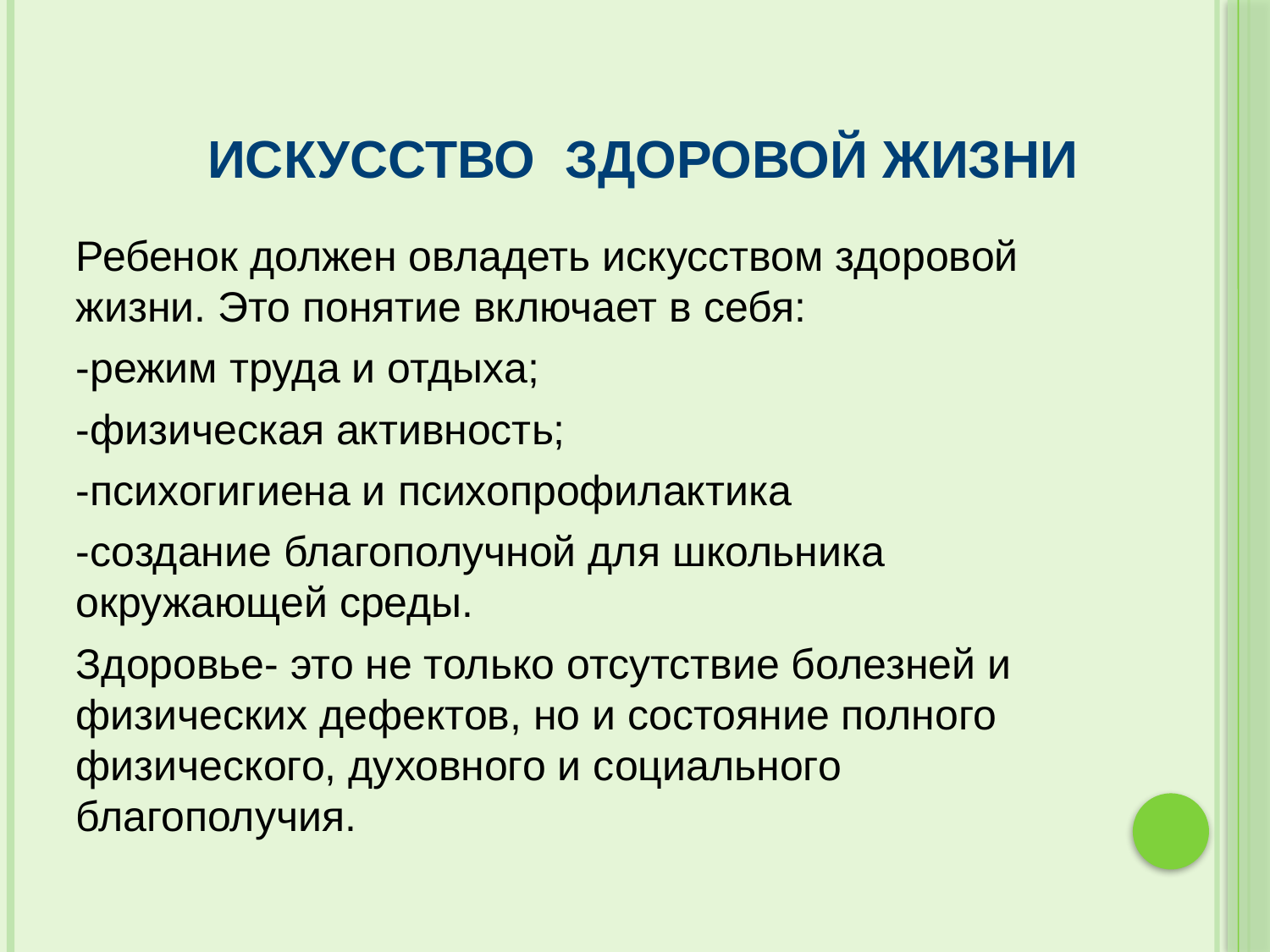

# Искусство  здоровой жизни
Ребенок должен овладеть искусством здоровой жизни. Это понятие включает в себя:
-режим труда и отдыха;
-физическая активность;
-психогигиена и психопрофилактика
-создание благополучной для школьника окружающей среды.
Здоровье- это не только отсутствие болезней и физических дефектов, но и состояние полного физического, духовного и социального благополучия.